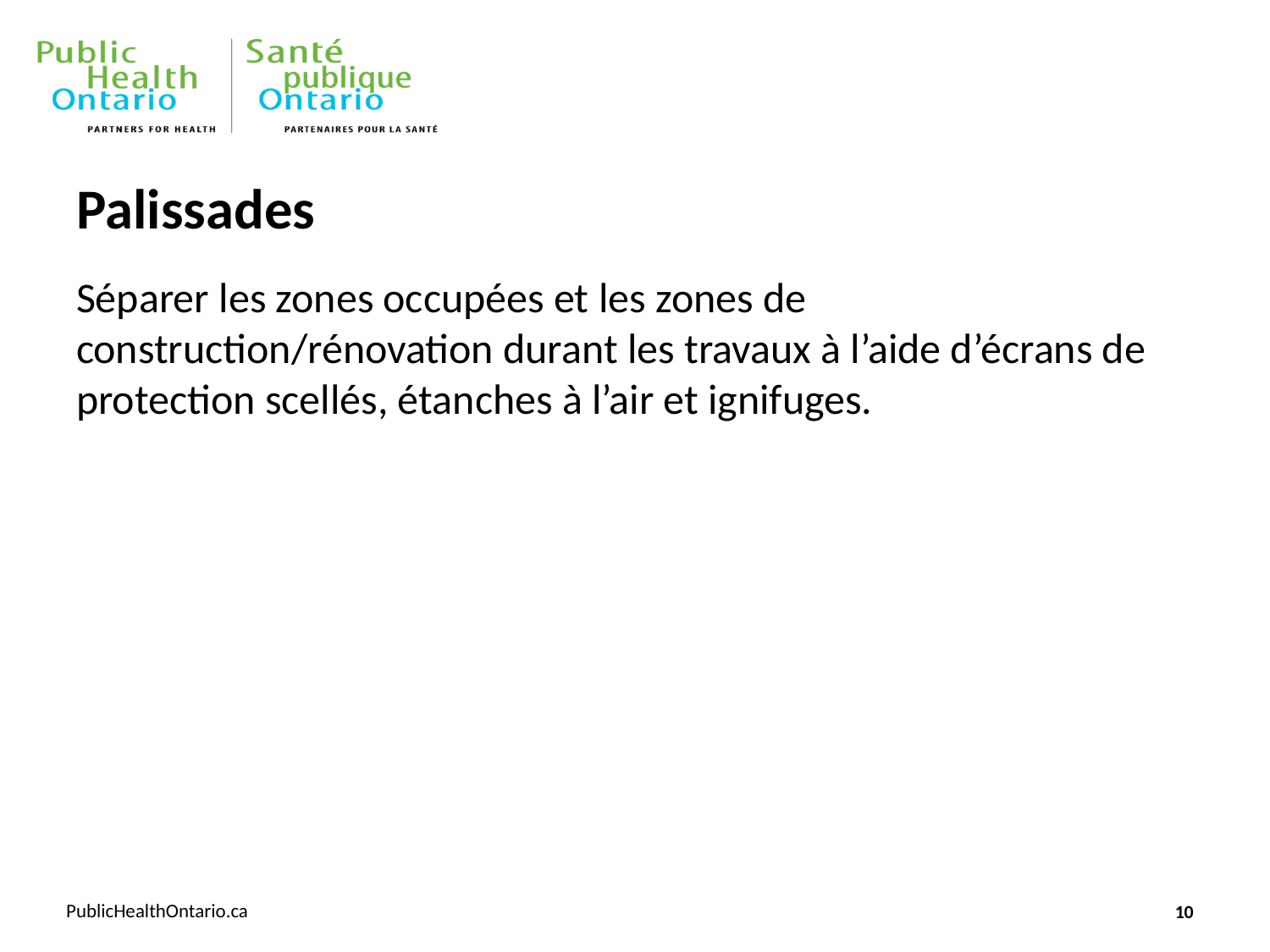

# Palissades
Séparer les zones occupées et les zones de construction/rénovation durant les travaux à l’aide d’écrans de protection scellés, étanches à l’air et ignifuges.
10